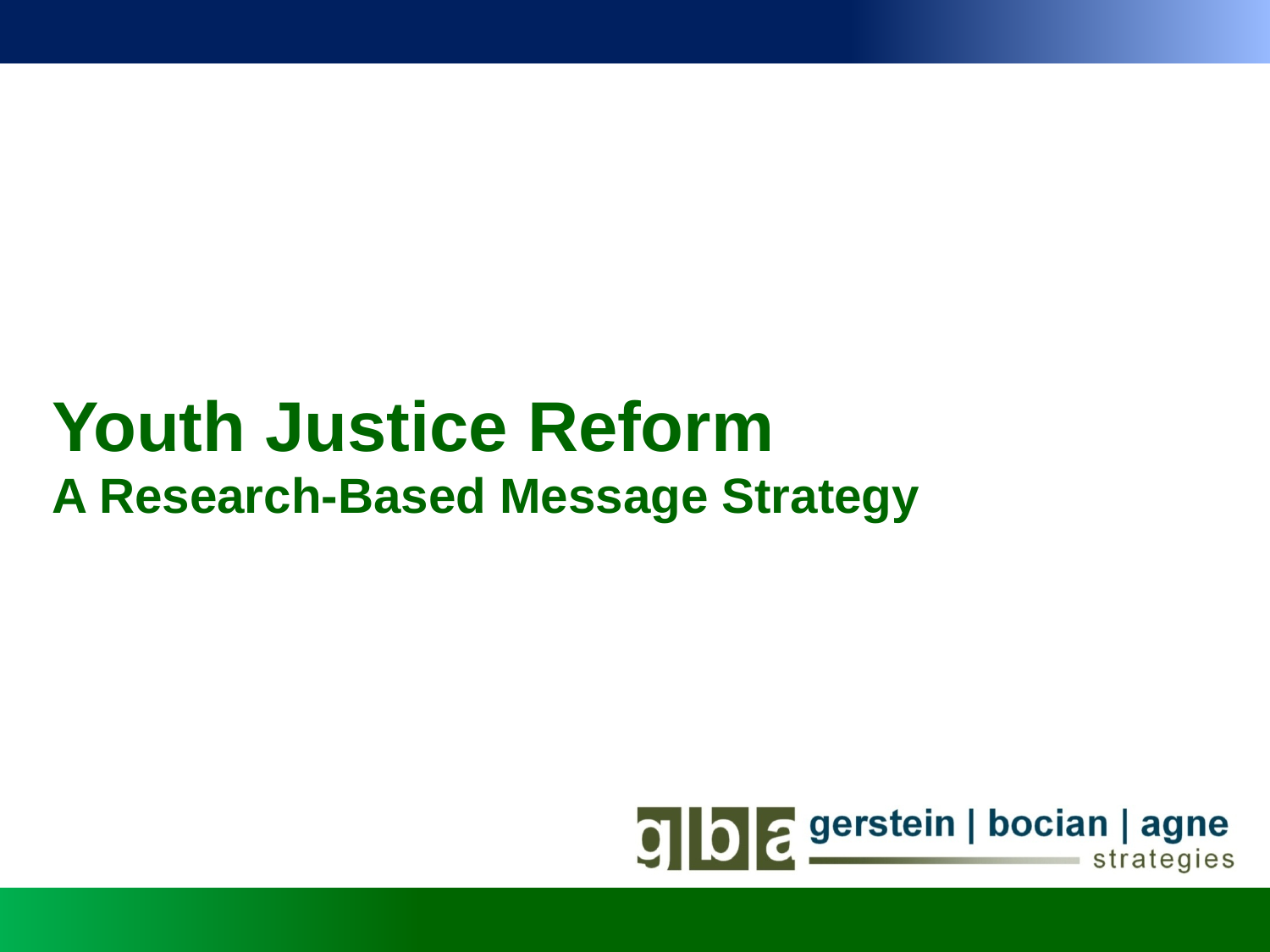

Youth Justice Reform
A Research-Based Message Strategy